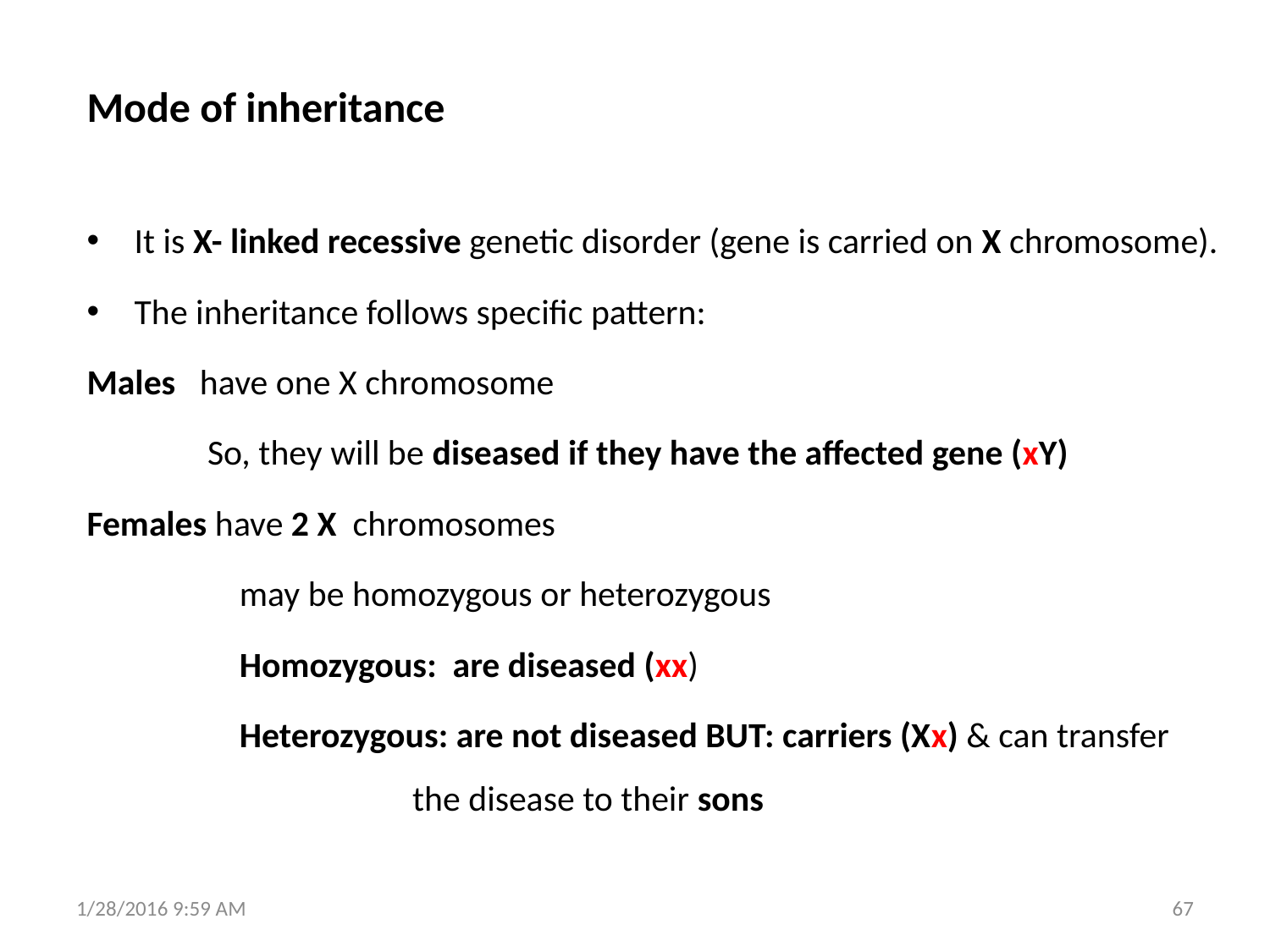

Mode of inheritance

It is X- linked recessive genetic disorder (gene is carried on X chromosome).
The inheritance follows specific pattern:
Males   have one X chromosome
               So, they will be diseased if they have the affected gene (xY)
Females have 2 X  chromosomes
                   may be homozygous or heterozygous
                   Homozygous:  are diseased (xx)
                   Heterozygous: are not diseased BUT: carriers (Xx) & can transfer 	   	   the disease to their sons
1/28/2016 9:59 AM
67